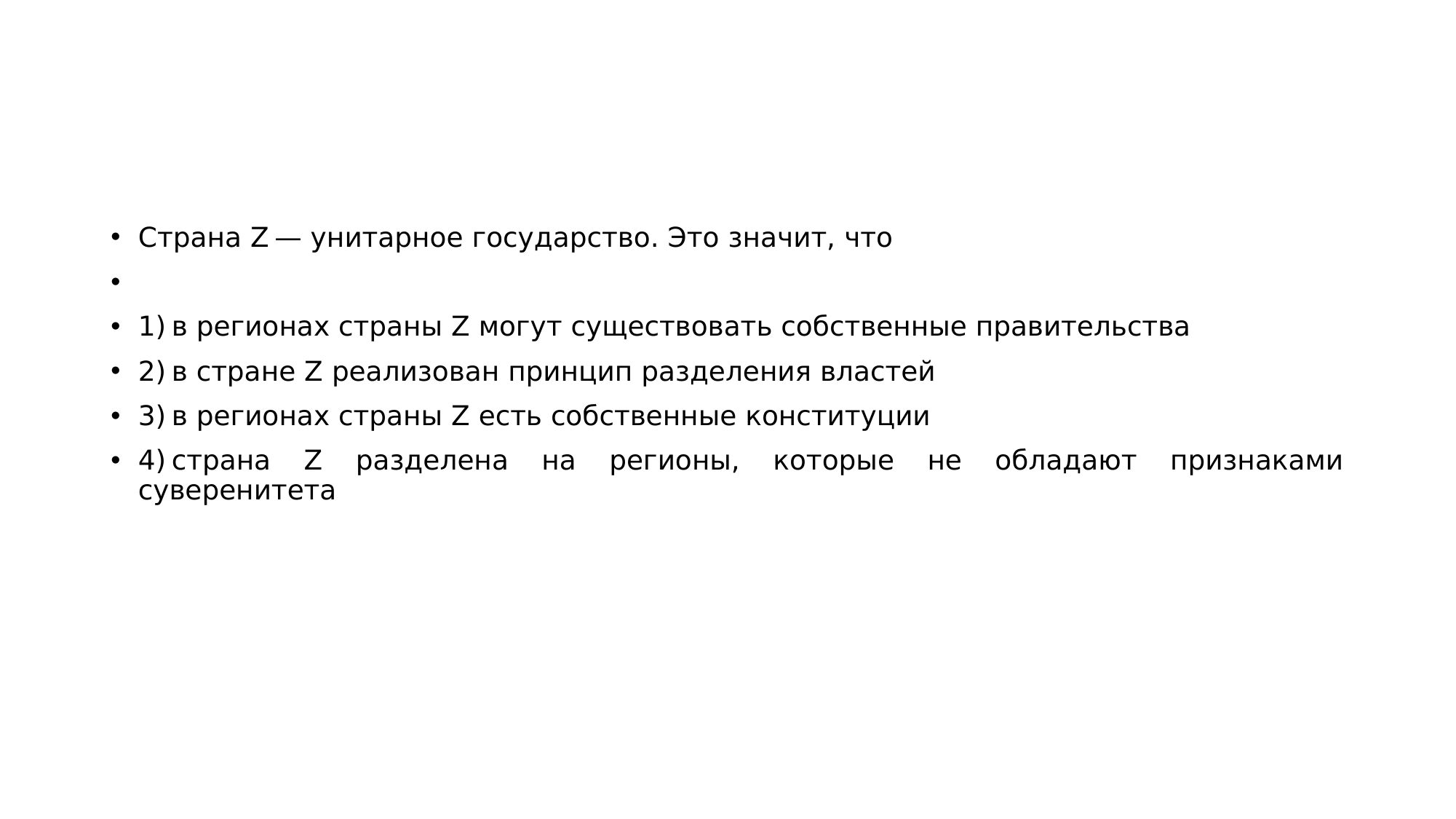

#
Страна Z — унитарное государство. Это значит, что

1) в регионах страны Z могут существовать собственные правительства
2) в стране Z реализован принцип разделения властей
3) в регионах страны Z есть собственные конституции
4) страна Z разделена на регионы, которые не обладают признаками суверенитета